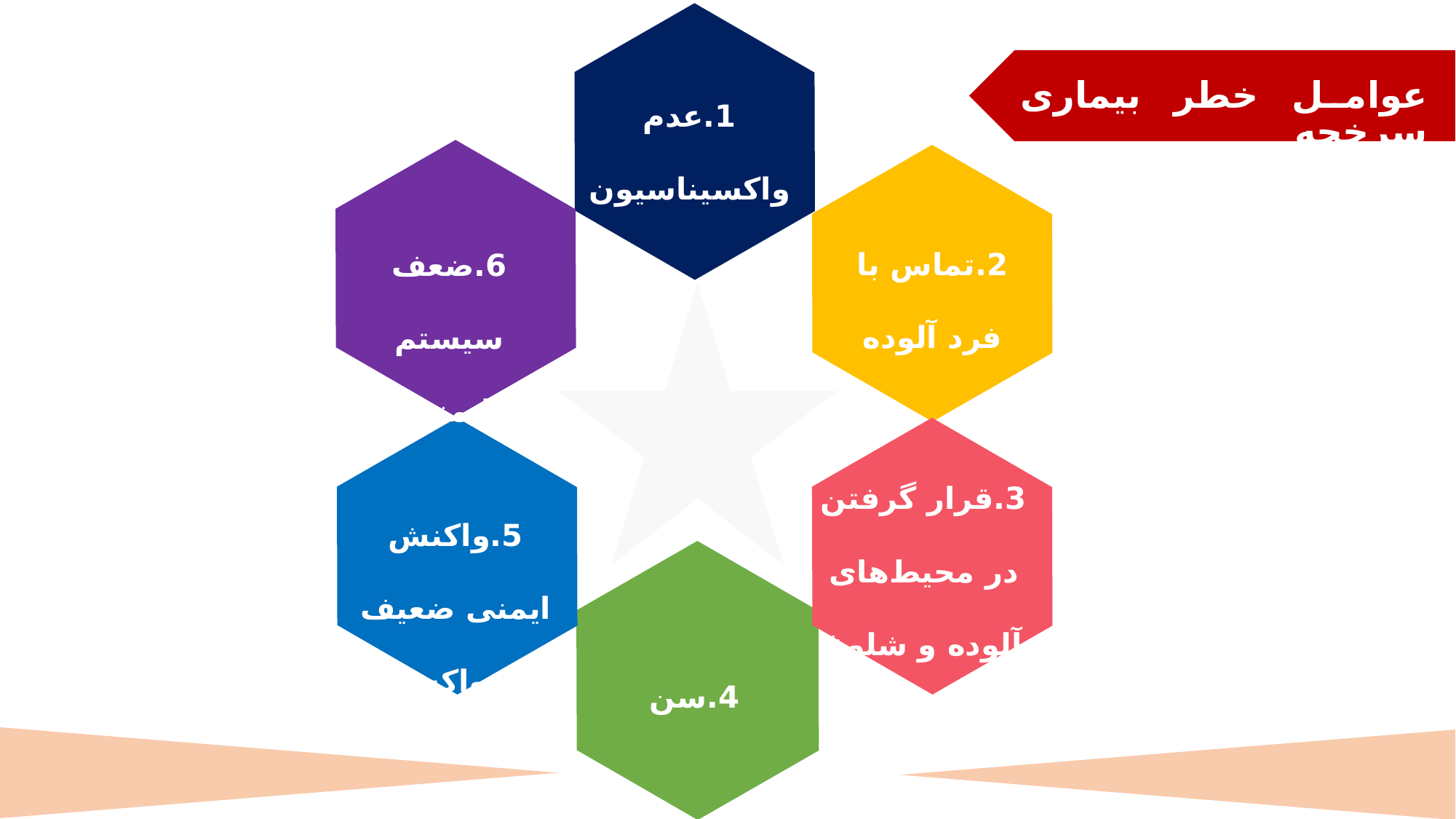

1.عدم واکسیناسیون
عوامل خطر بیماری سرخجه

2.تماس با فرد آلوده
6.ضعف سیستم ایمنی

3.قرار گرفتن در محیط‌های آلوده و شلوغ
5.واکنش ایمنی ضعیف به واکسن

4.سن